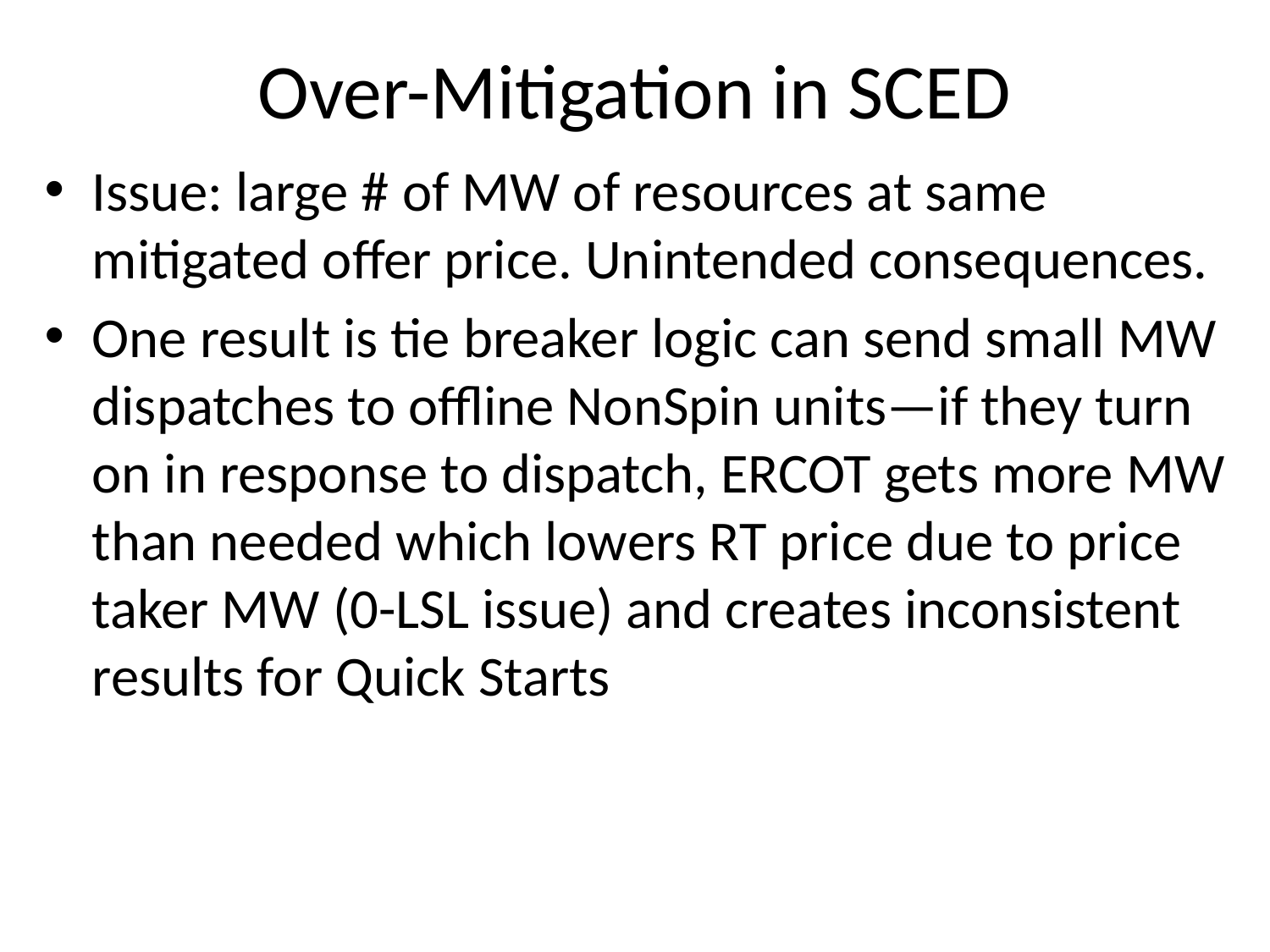

# Over-Mitigation in SCED
Issue: large # of MW of resources at same mitigated offer price. Unintended consequences.
One result is tie breaker logic can send small MW dispatches to offline NonSpin units—if they turn on in response to dispatch, ERCOT gets more MW than needed which lowers RT price due to price taker MW (0-LSL issue) and creates inconsistent results for Quick Starts